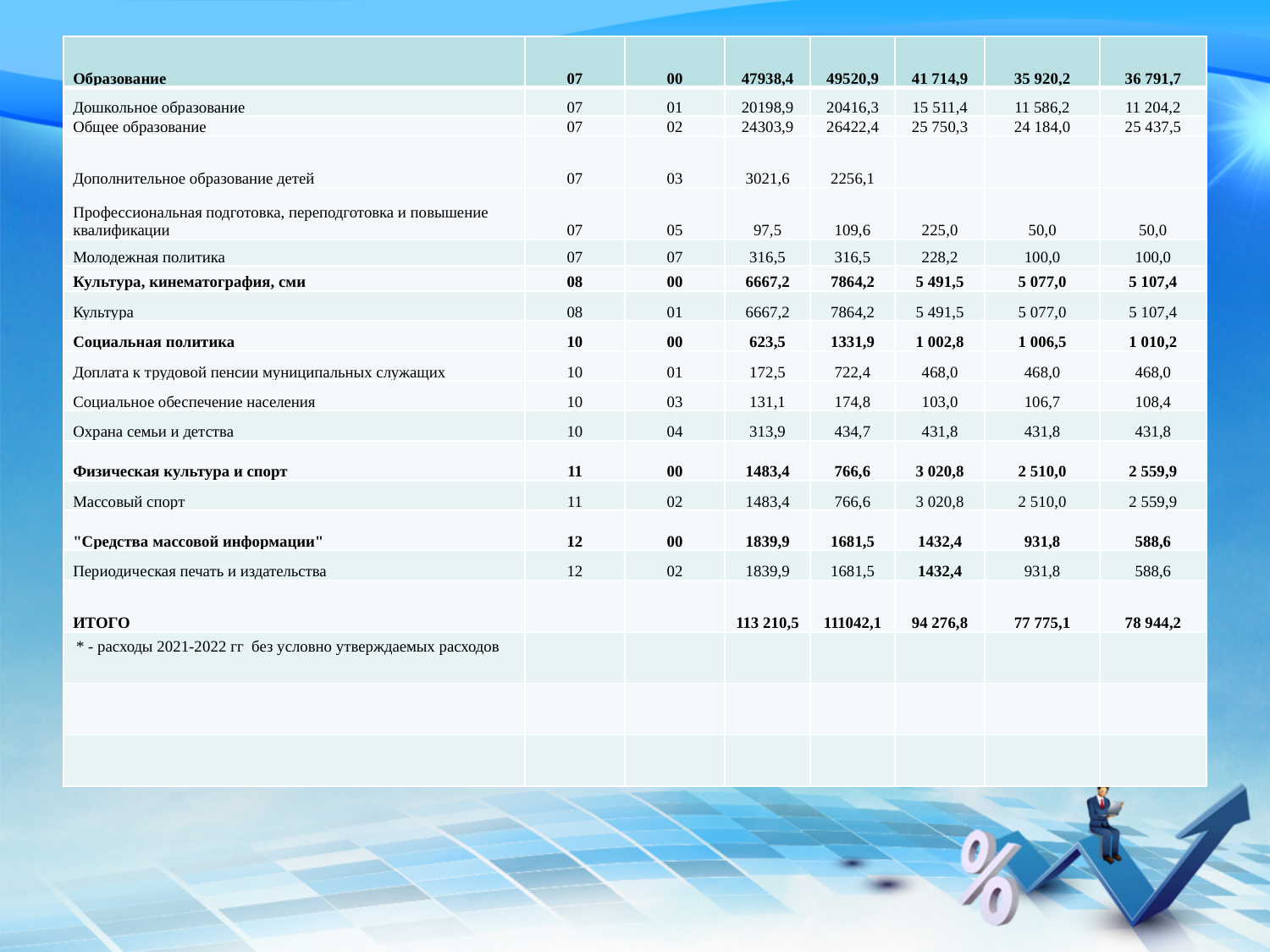

| Образование | 07 | 00 | 47938,4 | 49520,9 | 41 714,9 | 35 920,2 | 36 791,7 |
| --- | --- | --- | --- | --- | --- | --- | --- |
| Дошкольное образование | 07 | 01 | 20198,9 | 20416,3 | 15 511,4 | 11 586,2 | 11 204,2 |
| Общее образование | 07 | 02 | 24303,9 | 26422,4 | 25 750,3 | 24 184,0 | 25 437,5 |
| Дополнительное образование детей | 07 | 03 | 3021,6 | 2256,1 |  |  |  |
| Профессиональная подготовка, переподготовка и повышение квалификации | 07 | 05 | 97,5 | 109,6 | 225,0 | 50,0 | 50,0 |
| Молодежная политика | 07 | 07 | 316,5 | 316,5 | 228,2 | 100,0 | 100,0 |
| Культура, кинематография, сми | 08 | 00 | 6667,2 | 7864,2 | 5 491,5 | 5 077,0 | 5 107,4 |
| Культура | 08 | 01 | 6667,2 | 7864,2 | 5 491,5 | 5 077,0 | 5 107,4 |
| Социальная политика | 10 | 00 | 623,5 | 1331,9 | 1 002,8 | 1 006,5 | 1 010,2 |
| Доплата к трудовой пенсии муниципальных служащих | 10 | 01 | 172,5 | 722,4 | 468,0 | 468,0 | 468,0 |
| Социальное обеспечение населения | 10 | 03 | 131,1 | 174,8 | 103,0 | 106,7 | 108,4 |
| Охрана семьи и детства | 10 | 04 | 313,9 | 434,7 | 431,8 | 431,8 | 431,8 |
| Физическая культура и спорт | 11 | 00 | 1483,4 | 766,6 | 3 020,8 | 2 510,0 | 2 559,9 |
| Массовый спорт | 11 | 02 | 1483,4 | 766,6 | 3 020,8 | 2 510,0 | 2 559,9 |
| "Средства массовой информации" | 12 | 00 | 1839,9 | 1681,5 | 1432,4 | 931,8 | 588,6 |
| Периодическая печать и издательства | 12 | 02 | 1839,9 | 1681,5 | 1432,4 | 931,8 | 588,6 |
| ИТОГО |  |  | 113 210,5 | 111042,1 | 94 276,8 | 77 775,1 | 78 944,2 |
| \* - расходы 2021-2022 гг без условно утверждаемых расходов |  |  |  |  |  |  |  |
|  |  |  |  |  |  |  |  |
|  |  |  |  |  |  |  |  |